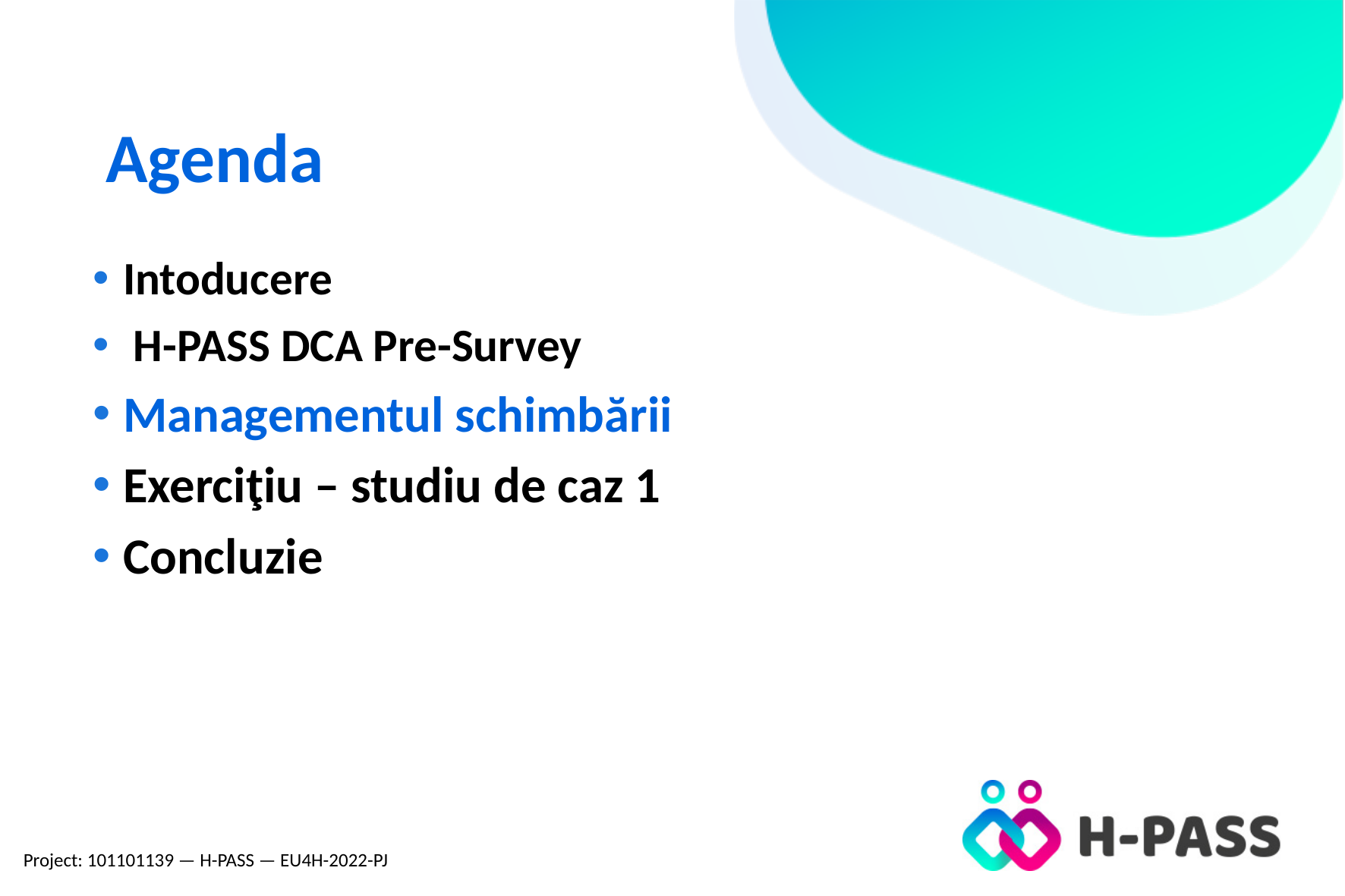

Agenda
Intoducere
 H-PASS DCA Pre-Survey
Managementul schimbării
Exerciţiu – studiu de caz 1
Concluzie

Project: 101101139 — H-PASS — EU4H-2022-PJ